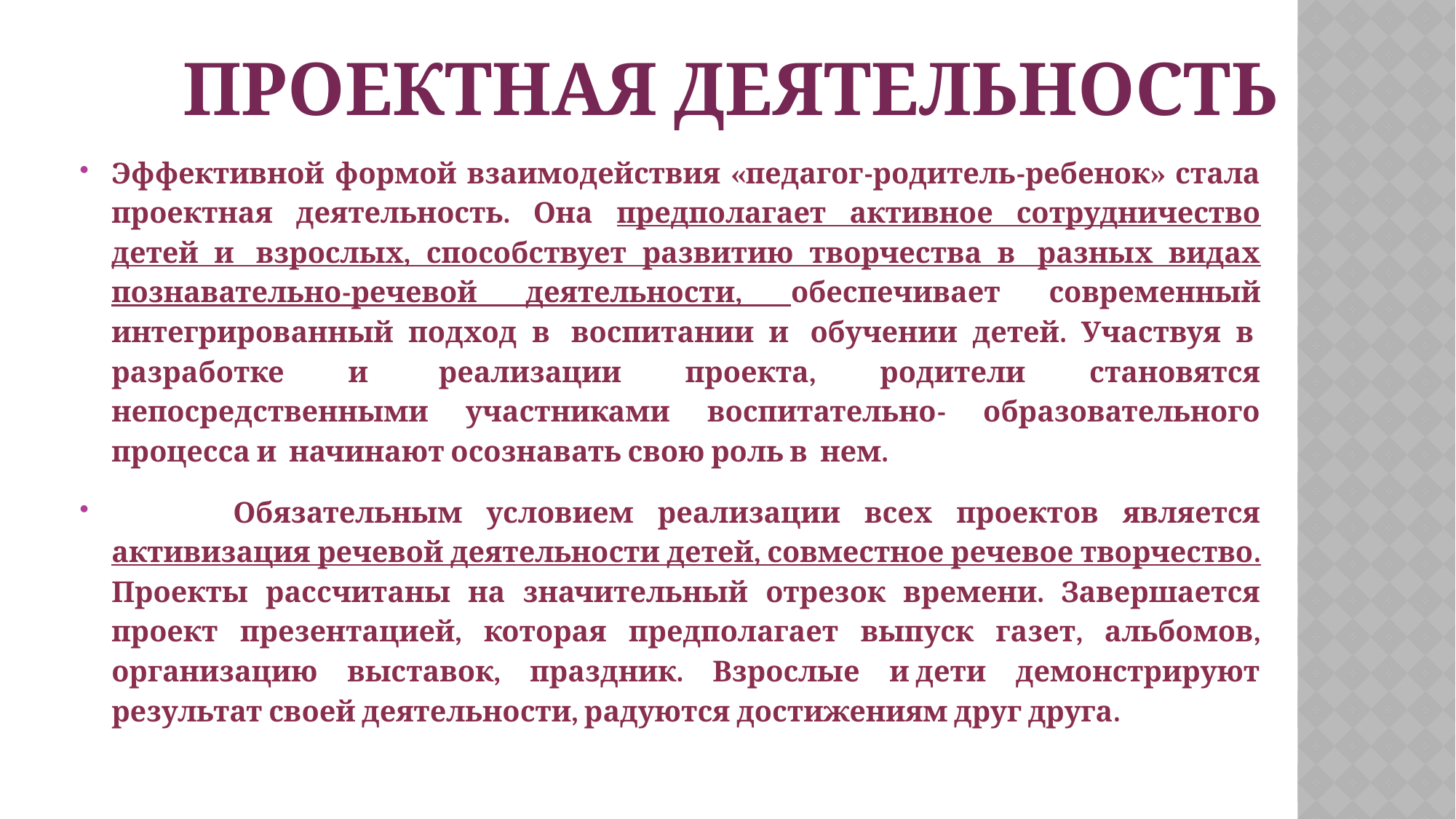

# Проектная деятельность
Эффективной формой взаимодействия «педагог-родитель-ребенок» стала проектная деятельность. Она предполагает активное сотрудничество детей и  взрослых, способствует развитию творчества в  разных видах познавательно-речевой деятельности, обеспечивает современный интегрированный подход в  воспитании и  обучении детей. Участвуя в  разработке и  реализации проекта, родители становятся непосредственными участниками воспитательно- образовательного процесса и  начинают осознавать свою роль в  нем.
     Обязательным условием реализации всех проектов является активизация речевой деятельности детей, совместное речевое творчество. Проекты рассчитаны на значительный отрезок времени. Завершается проект презентацией, которая предполагает выпуск газет, альбомов, организацию выставок, праздник. Взрослые и дети демонстрируют результат своей деятельности, радуются достижениям друг друга.